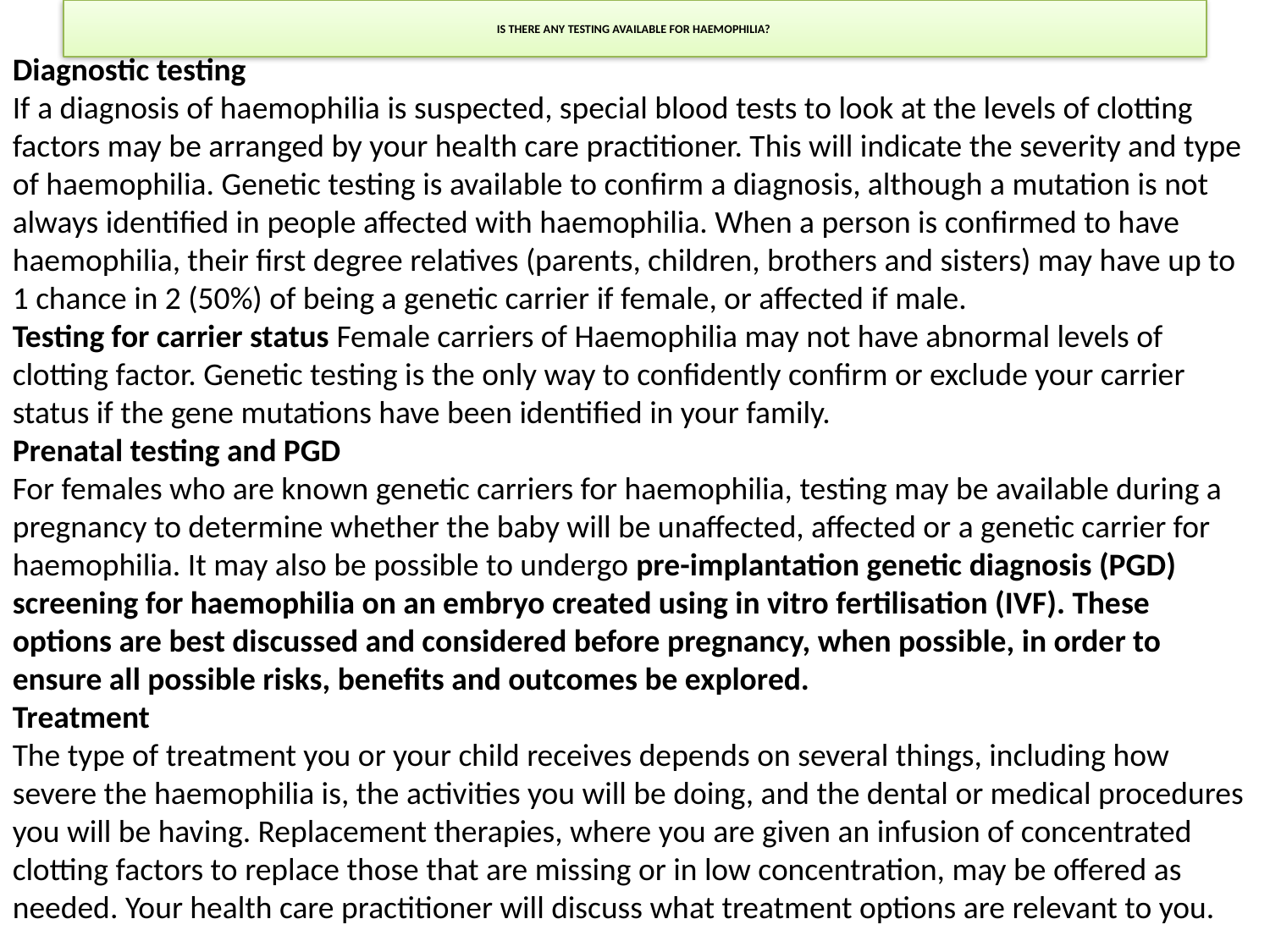

# IS THERE ANY TESTING AVAILABLE FOR HAEMOPHILIA?

Diagnostic testing
If a diagnosis of haemophilia is suspected, special blood tests to look at the levels of clotting factors may be arranged by your health care practitioner. This will indicate the severity and type of haemophilia. Genetic testing is available to confirm a diagnosis, although a mutation is not always identified in people affected with haemophilia. When a person is confirmed to have haemophilia, their first degree relatives (parents, children, brothers and sisters) may have up to 1 chance in 2 (50%) of being a genetic carrier if female, or affected if male.
Testing for carrier status Female carriers of Haemophilia may not have abnormal levels of clotting factor. Genetic testing is the only way to confidently confirm or exclude your carrier status if the gene mutations have been identified in your family.
Prenatal testing and PGD
For females who are known genetic carriers for haemophilia, testing may be available during a pregnancy to determine whether the baby will be unaffected, affected or a genetic carrier for haemophilia. It may also be possible to undergo pre-implantation genetic diagnosis (PGD) screening for haemophilia on an embryo created using in vitro fertilisation (IVF). These options are best discussed and considered before pregnancy, when possible, in order to ensure all possible risks, benefits and outcomes be explored.
Treatment
The type of treatment you or your child receives depends on several things, including how severe the haemophilia is, the activities you will be doing, and the dental or medical procedures you will be having. Replacement therapies, where you are given an infusion of concentrated clotting factors to replace those that are missing or in low concentration, may be offered as needed. Your health care practitioner will discuss what treatment options are relevant to you.